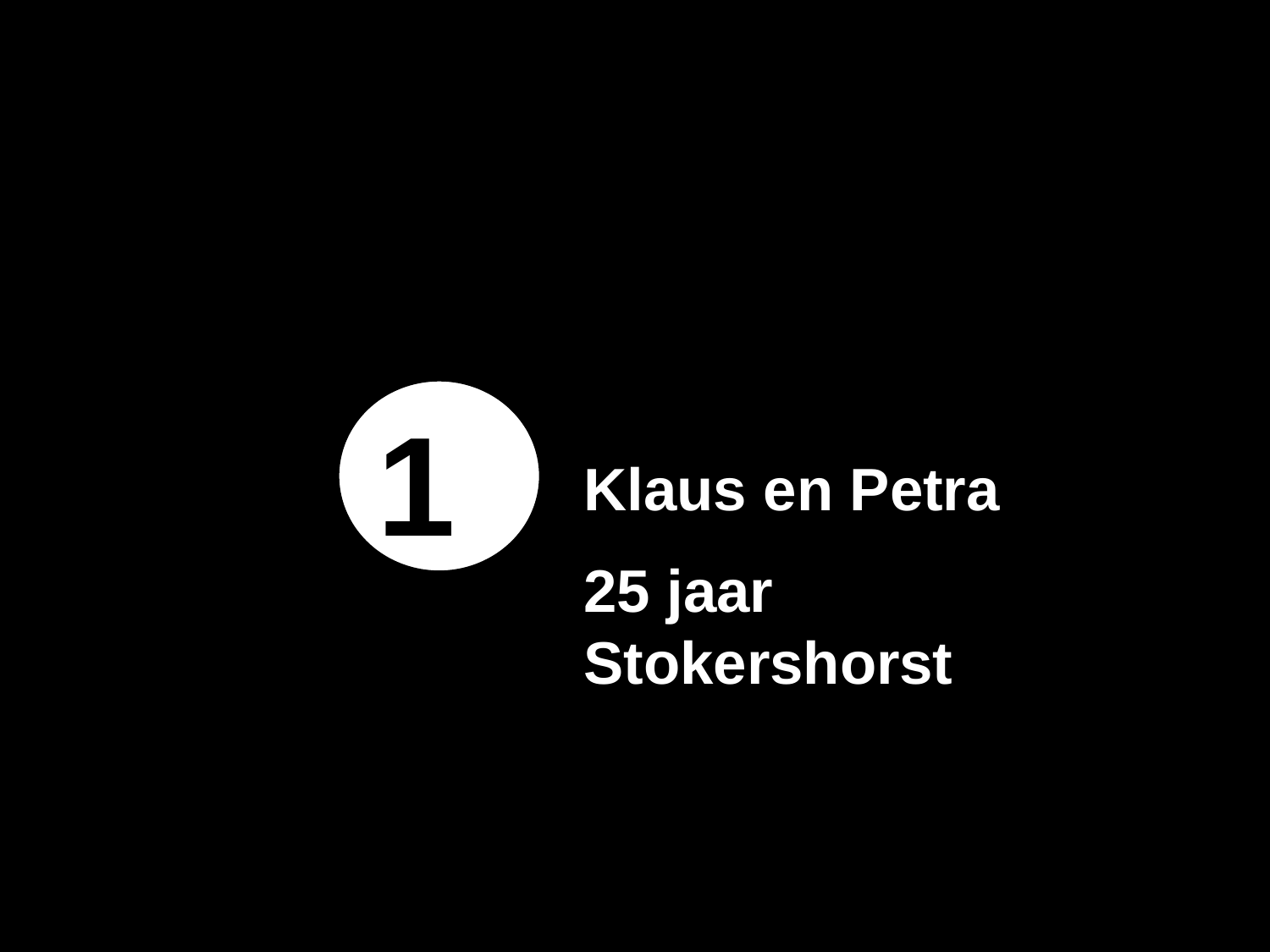

10
Klaus en Petra
25 jaar Stokershorst